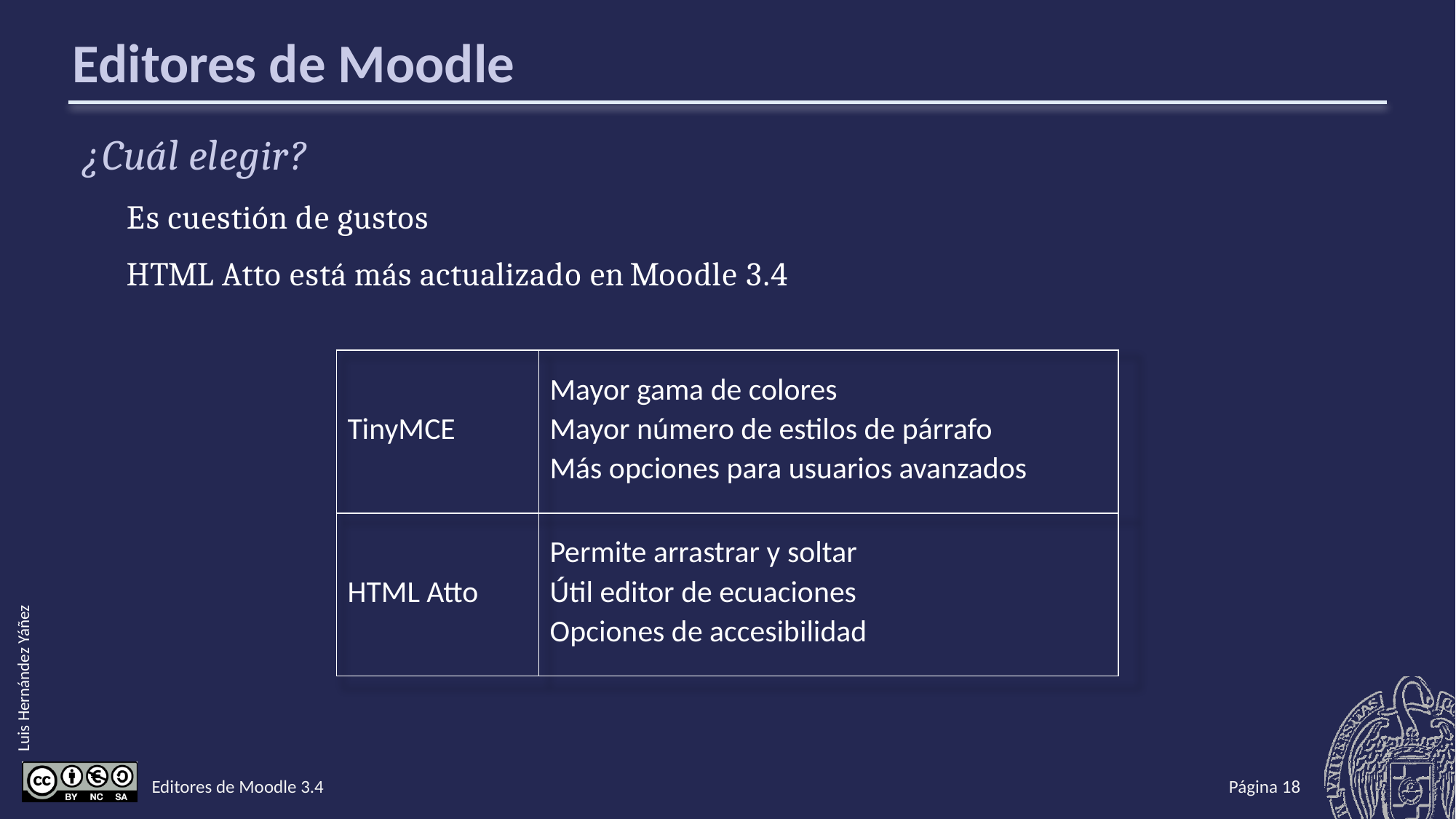

# Editores de Moodle
¿Cuál elegir?
Es cuestión de gustos
HTML Atto está más actualizado en Moodle 3.4

| TinyMCE | Mayor gama de colores Mayor número de estilos de párrafo Más opciones para usuarios avanzados |
| --- | --- |
| HTML Atto | Permite arrastrar y soltar Útil editor de ecuaciones Opciones de accesibilidad |
Editores de Moodle 3.4
Página 18